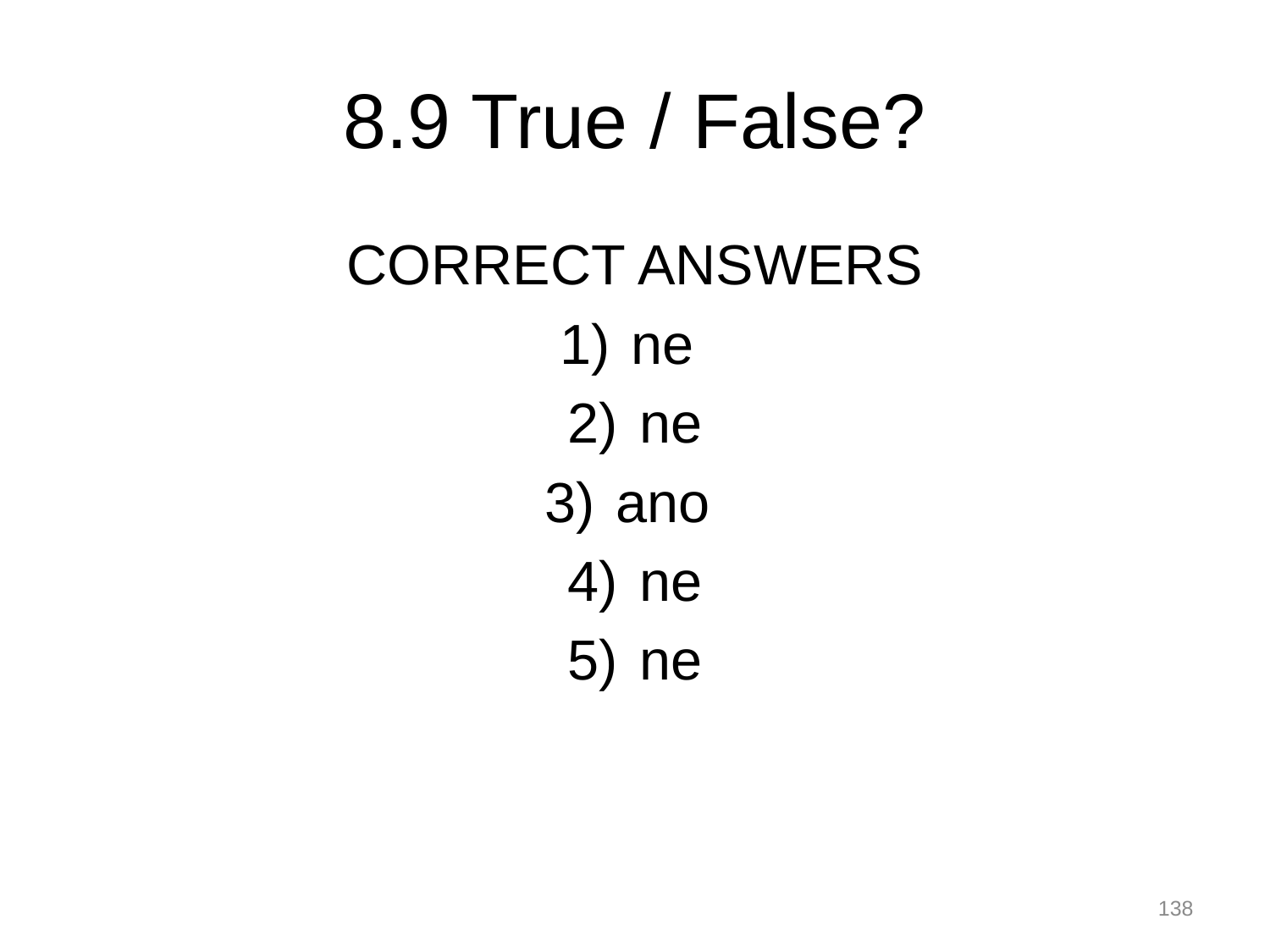

# 8.9 True / False?
CORRECT ANSWERS
ne
ne
ano
ne
ne

138